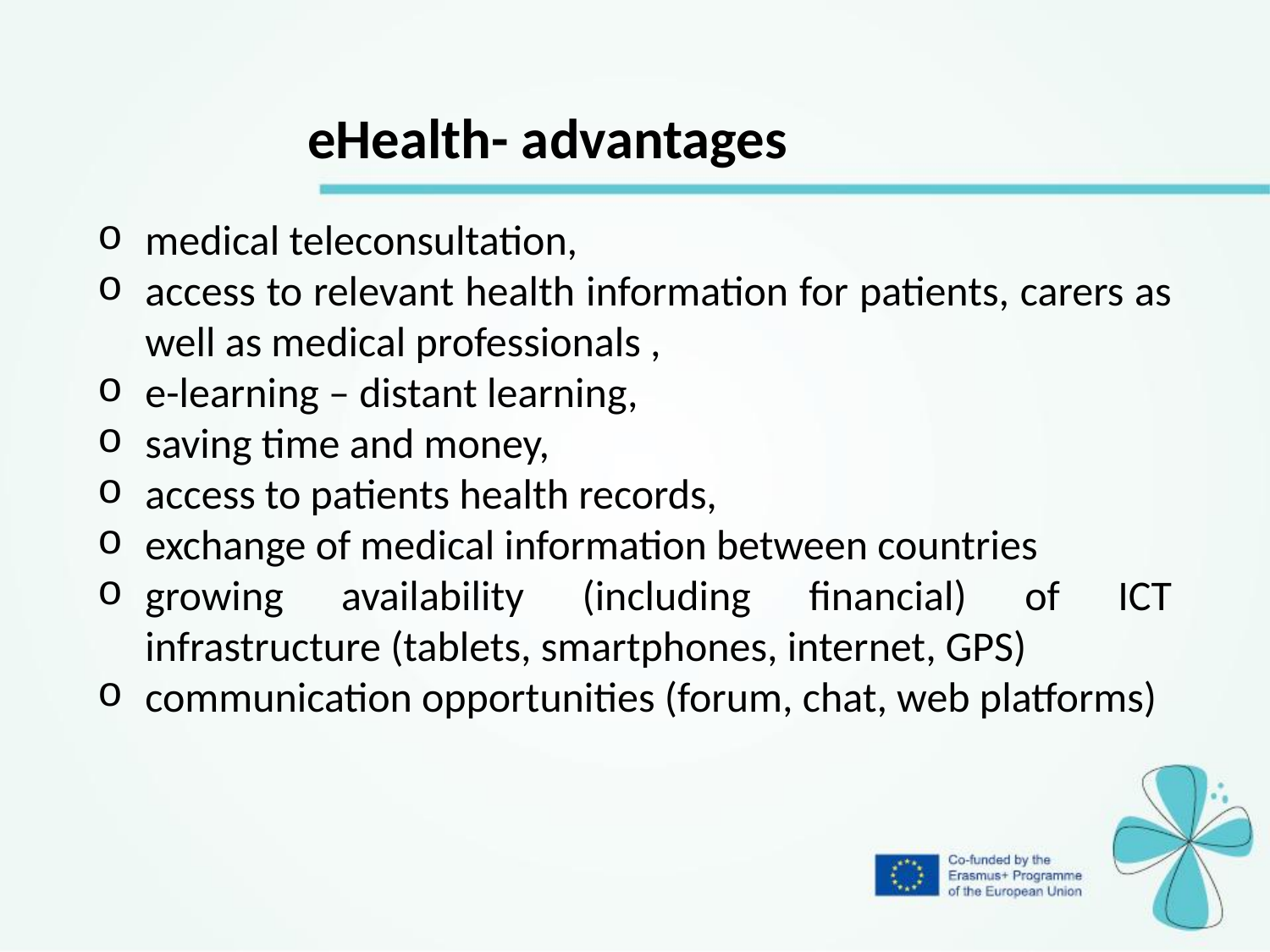

eHealth- advantages
medical teleconsultation,
access to relevant health information for patients, carers as well as medical professionals ,
e-learning – distant learning,
saving time and money,
access to patients health records,
exchange of medical information between countries
growing availability (including financial) of ICT infrastructure (tablets, smartphones, internet, GPS)
communication opportunities (forum, chat, web platforms)